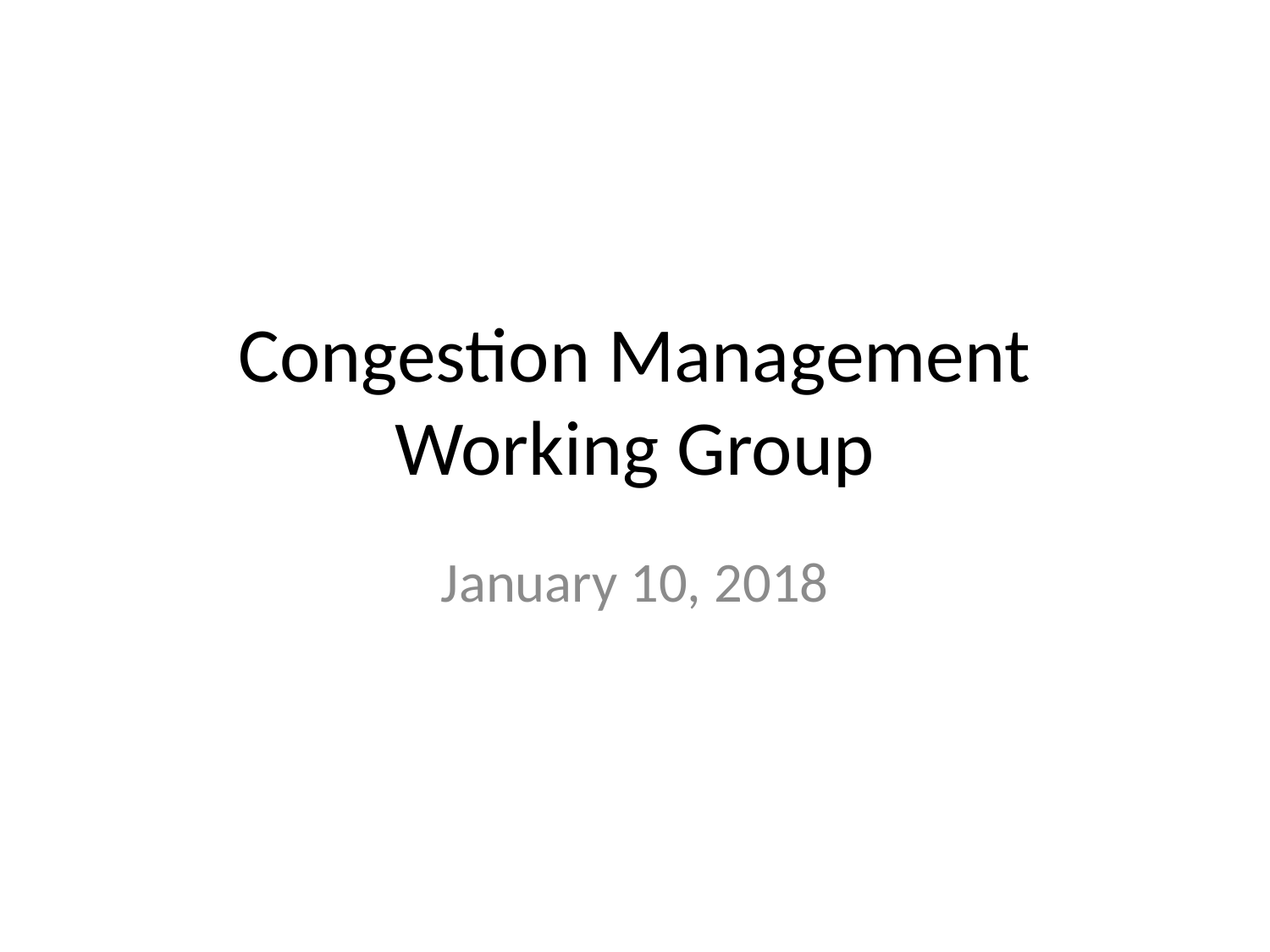

# Congestion Management Working Group
January 10, 2018